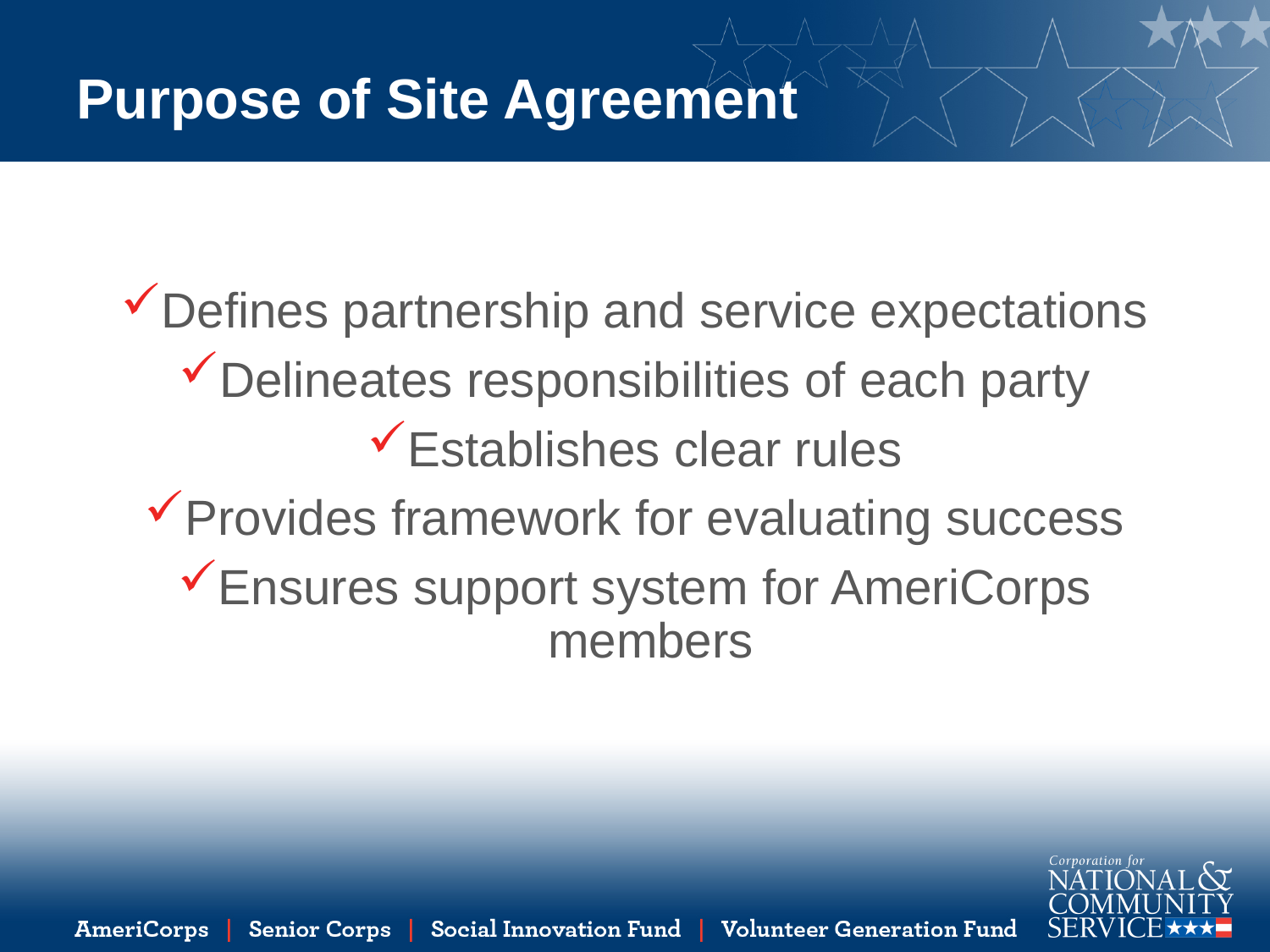

# Purpose of Site Agreement
Defines partnership and service expectations
Delineates responsibilities of each party
Establishes clear rules
Provides framework for evaluating success
Ensures support system for AmeriCorps members